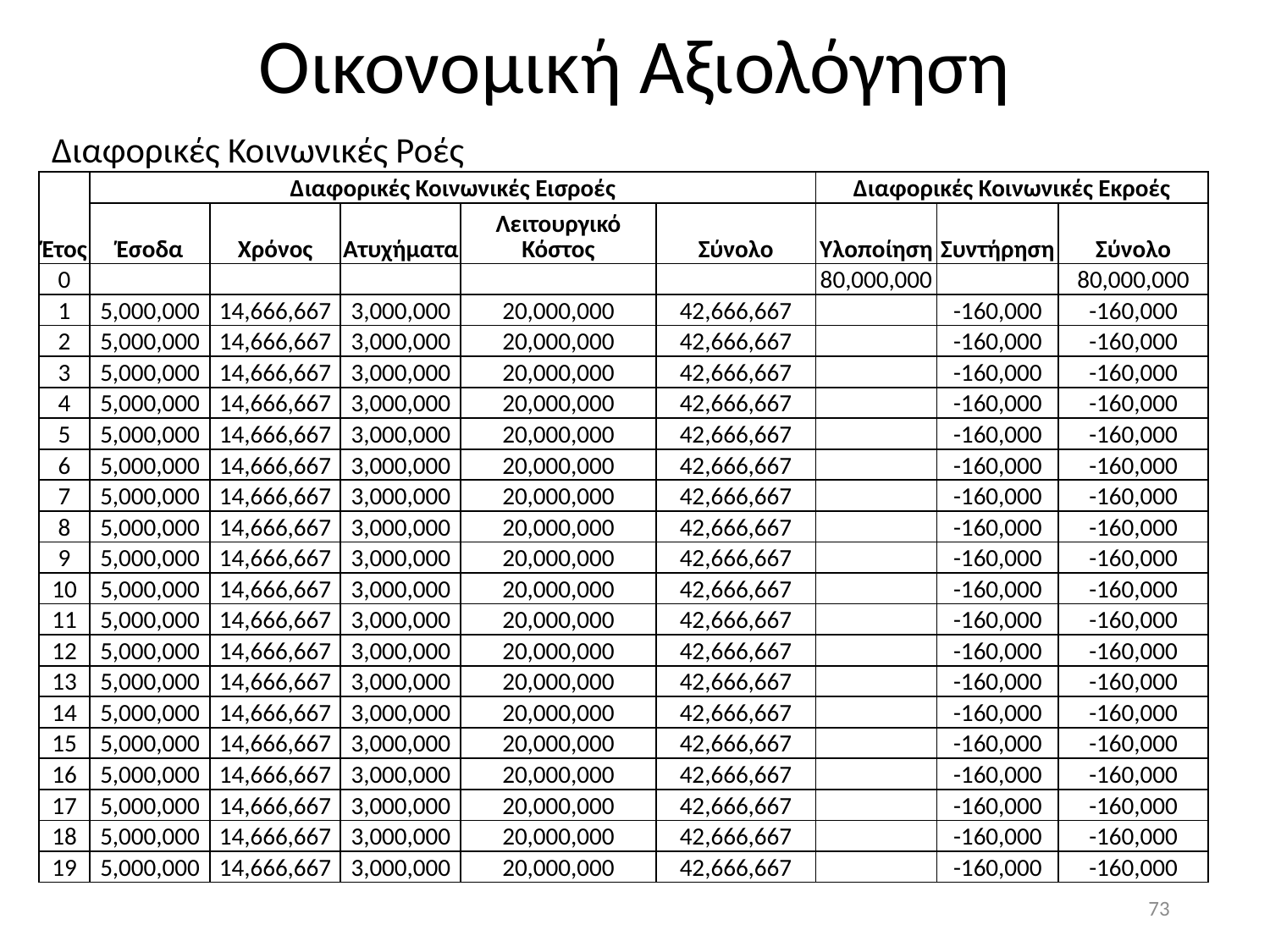

# Οικονομική Αξιολόγηση
Διαφορικές Κοινωνικές Ροές
| Έτος | Διαφορικές Κοινωνικές Εισροές |  |  |  |  | Διαφορικές Κοινωνικές Εκροές |  |  |
| --- | --- | --- | --- | --- | --- | --- | --- | --- |
|  | Έσοδα | Χρόνος | Ατυχήματα | Λειτουργικό Κόστος | Σύνολο | Υλοποίηση | Συντήρηση | Σύνολο |
| 0 |  |  |  |  |  | 80,000,000 |  | 80,000,000 |
| 1 | 5,000,000 | 14,666,667 | 3,000,000 | 20,000,000 | 42,666,667 |  | -160,000 | -160,000 |
| 2 | 5,000,000 | 14,666,667 | 3,000,000 | 20,000,000 | 42,666,667 |  | -160,000 | -160,000 |
| 3 | 5,000,000 | 14,666,667 | 3,000,000 | 20,000,000 | 42,666,667 |  | -160,000 | -160,000 |
| 4 | 5,000,000 | 14,666,667 | 3,000,000 | 20,000,000 | 42,666,667 |  | -160,000 | -160,000 |
| 5 | 5,000,000 | 14,666,667 | 3,000,000 | 20,000,000 | 42,666,667 |  | -160,000 | -160,000 |
| 6 | 5,000,000 | 14,666,667 | 3,000,000 | 20,000,000 | 42,666,667 |  | -160,000 | -160,000 |
| 7 | 5,000,000 | 14,666,667 | 3,000,000 | 20,000,000 | 42,666,667 |  | -160,000 | -160,000 |
| 8 | 5,000,000 | 14,666,667 | 3,000,000 | 20,000,000 | 42,666,667 |  | -160,000 | -160,000 |
| 9 | 5,000,000 | 14,666,667 | 3,000,000 | 20,000,000 | 42,666,667 |  | -160,000 | -160,000 |
| 10 | 5,000,000 | 14,666,667 | 3,000,000 | 20,000,000 | 42,666,667 |  | -160,000 | -160,000 |
| 11 | 5,000,000 | 14,666,667 | 3,000,000 | 20,000,000 | 42,666,667 |  | -160,000 | -160,000 |
| 12 | 5,000,000 | 14,666,667 | 3,000,000 | 20,000,000 | 42,666,667 |  | -160,000 | -160,000 |
| 13 | 5,000,000 | 14,666,667 | 3,000,000 | 20,000,000 | 42,666,667 |  | -160,000 | -160,000 |
| 14 | 5,000,000 | 14,666,667 | 3,000,000 | 20,000,000 | 42,666,667 |  | -160,000 | -160,000 |
| 15 | 5,000,000 | 14,666,667 | 3,000,000 | 20,000,000 | 42,666,667 |  | -160,000 | -160,000 |
| 16 | 5,000,000 | 14,666,667 | 3,000,000 | 20,000,000 | 42,666,667 |  | -160,000 | -160,000 |
| 17 | 5,000,000 | 14,666,667 | 3,000,000 | 20,000,000 | 42,666,667 |  | -160,000 | -160,000 |
| 18 | 5,000,000 | 14,666,667 | 3,000,000 | 20,000,000 | 42,666,667 |  | -160,000 | -160,000 |
| 19 | 5,000,000 | 14,666,667 | 3,000,000 | 20,000,000 | 42,666,667 |  | -160,000 | -160,000 |
73